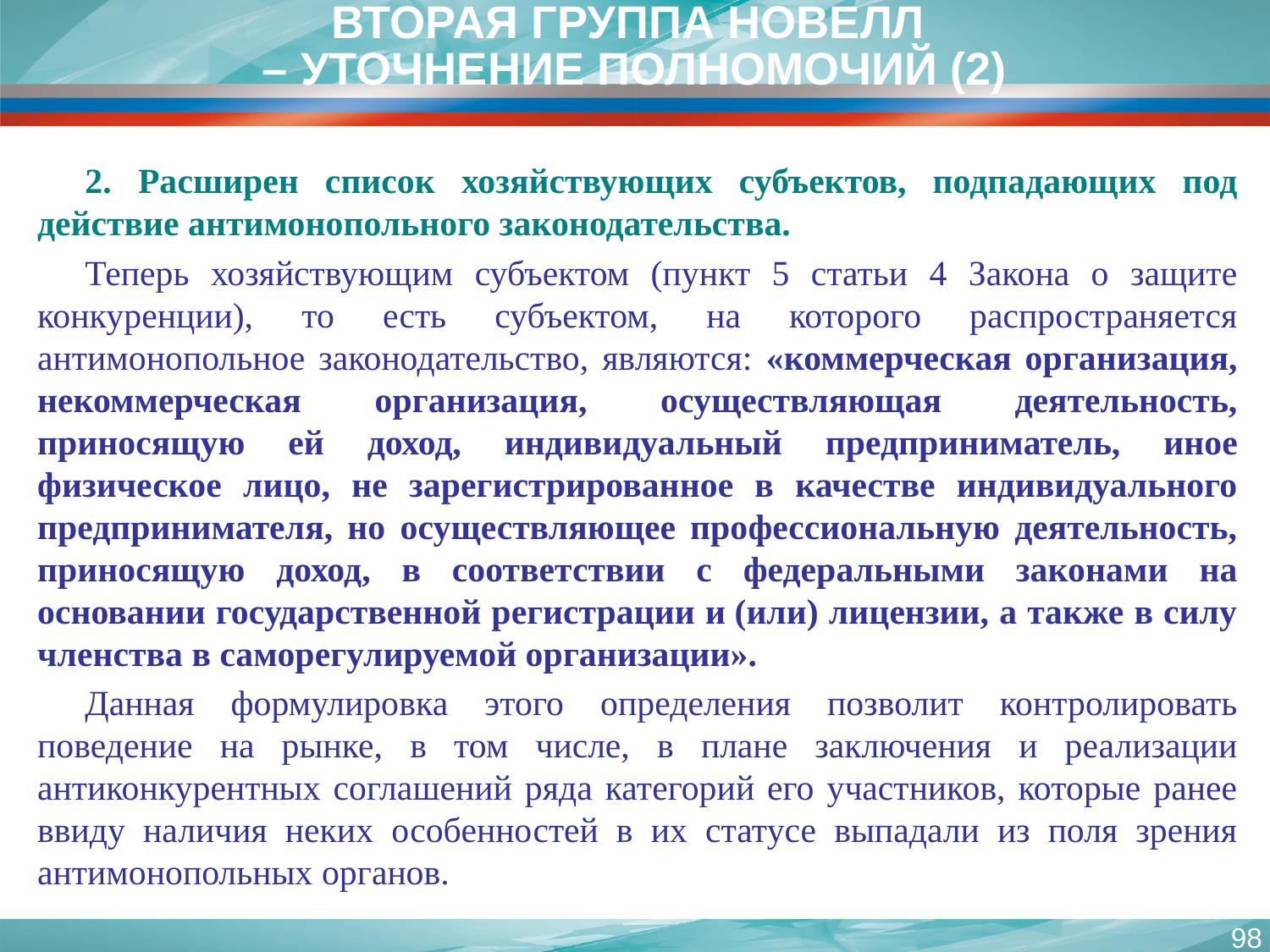

ВТОРАЯ ГРУППА НОВЕЛЛ
– УТОЧНЕНИЕ ПОЛНОМОЧИЙ (2)
2. Расширен список хозяйствующих субъектов, подпадающих под действие антимонопольного законодательства.
Теперь хозяйствующим субъектом (пункт 5 статьи 4 Закона о защите конкуренции), то есть субъектом, на которого распространяется антимонопольное законодательство, являются: «коммерческая организация, некоммерческая организация, осуществляющая деятельность, приносящую ей доход, индивидуальный предприниматель, иное физическое лицо, не зарегистрированное в качестве индивидуального предпринимателя, но осуществляющее профессиональную деятельность, приносящую доход, в соответствии с федеральными законами на основании государственной регистрации и (или) лицензии, а также в силу членства в саморегулируемой организации».
Данная формулировка этого определения позволит контролировать поведение на рынке, в том числе, в плане заключения и реализации антиконкурентных соглашений ряда категорий его участников, которые ранее ввиду наличия неких особенностей в их статусе выпадали из поля зрения антимонопольных органов.
98